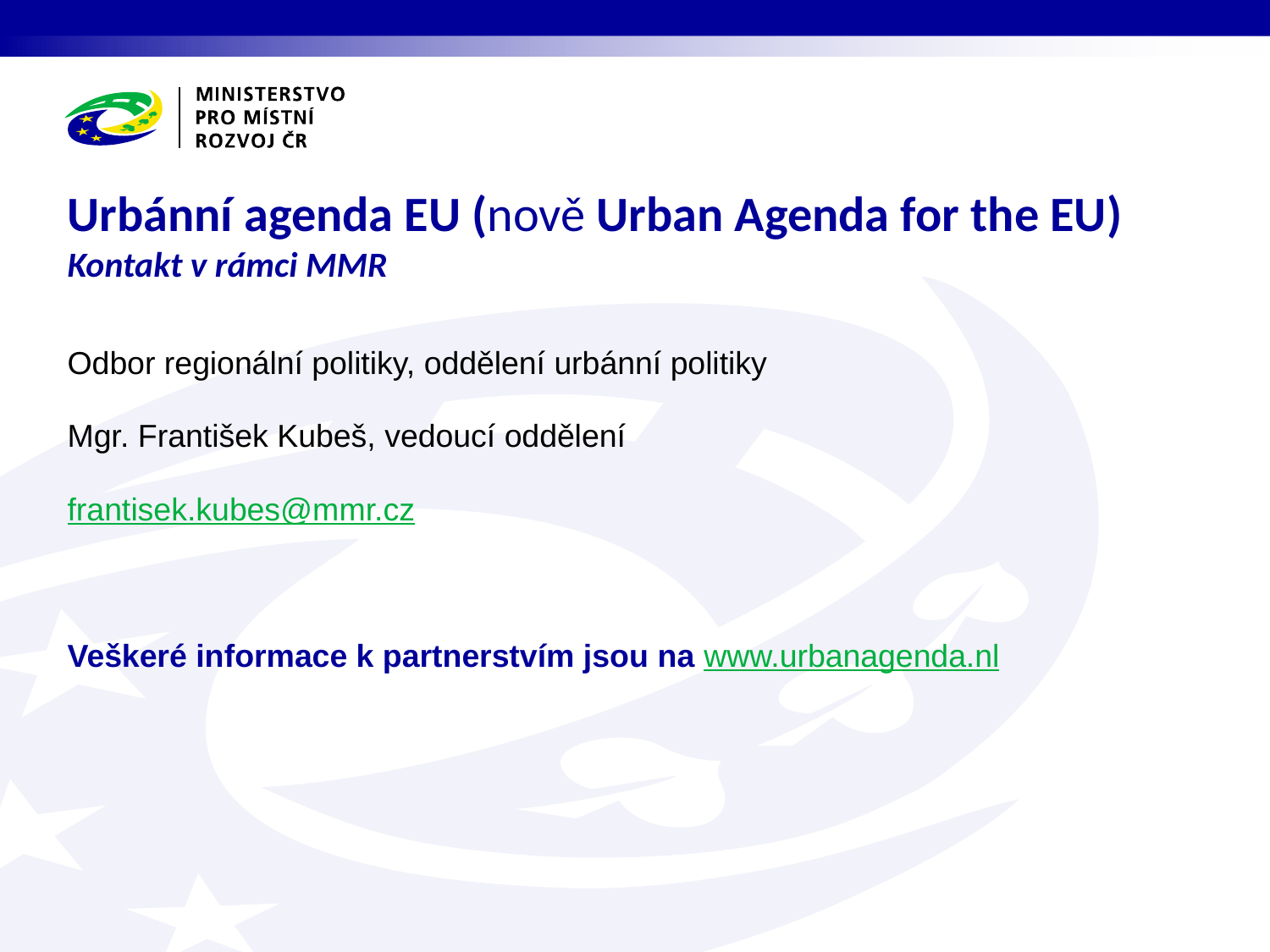

# Urbánní agenda EU (nově Urban Agenda for the EU) Kontakt v rámci MMR
Odbor regionální politiky, oddělení urbánní politiky
Mgr. František Kubeš, vedoucí oddělení
frantisek.kubes@mmr.cz

Veškeré informace k partnerstvím jsou na www.urbanagenda.nl